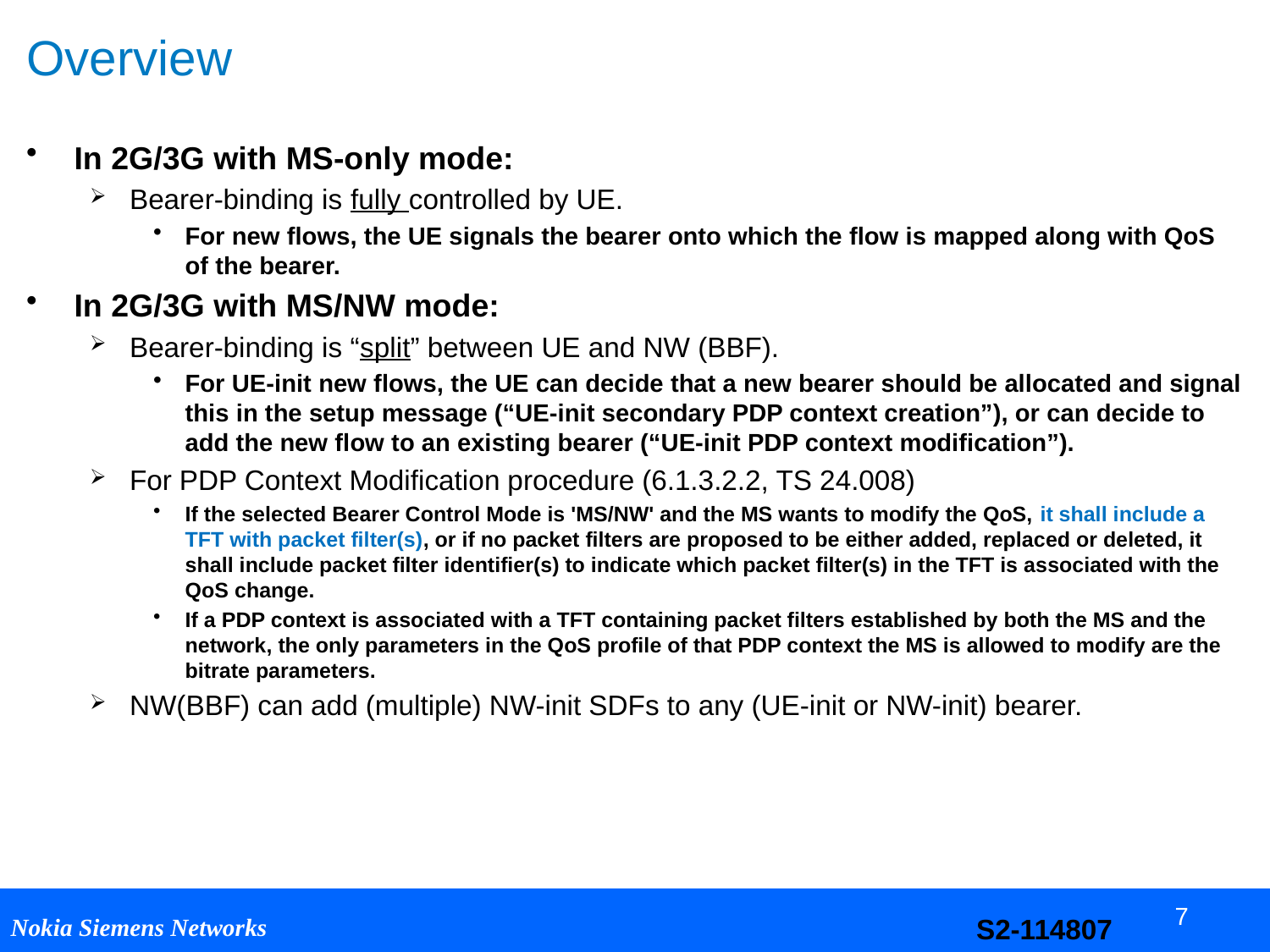

# Overview
In 2G/3G with MS-only mode:
Bearer-binding is fully controlled by UE.
For new flows, the UE signals the bearer onto which the flow is mapped along with QoS of the bearer.
In 2G/3G with MS/NW mode:
Bearer-binding is “split” between UE and NW (BBF).
For UE-init new flows, the UE can decide that a new bearer should be allocated and signal this in the setup message (“UE-init secondary PDP context creation”), or can decide to add the new flow to an existing bearer (“UE-init PDP context modification”).
For PDP Context Modification procedure (6.1.3.2.2, TS 24.008)
If the selected Bearer Control Mode is 'MS/NW' and the MS wants to modify the QoS, it shall include a TFT with packet filter(s), or if no packet filters are proposed to be either added, replaced or deleted, it shall include packet filter identifier(s) to indicate which packet filter(s) in the TFT is associated with the QoS change.
If a PDP context is associated with a TFT containing packet filters established by both the MS and the network, the only parameters in the QoS profile of that PDP context the MS is allowed to modify are the bitrate parameters.
NW(BBF) can add (multiple) NW-init SDFs to any (UE-init or NW-init) bearer.